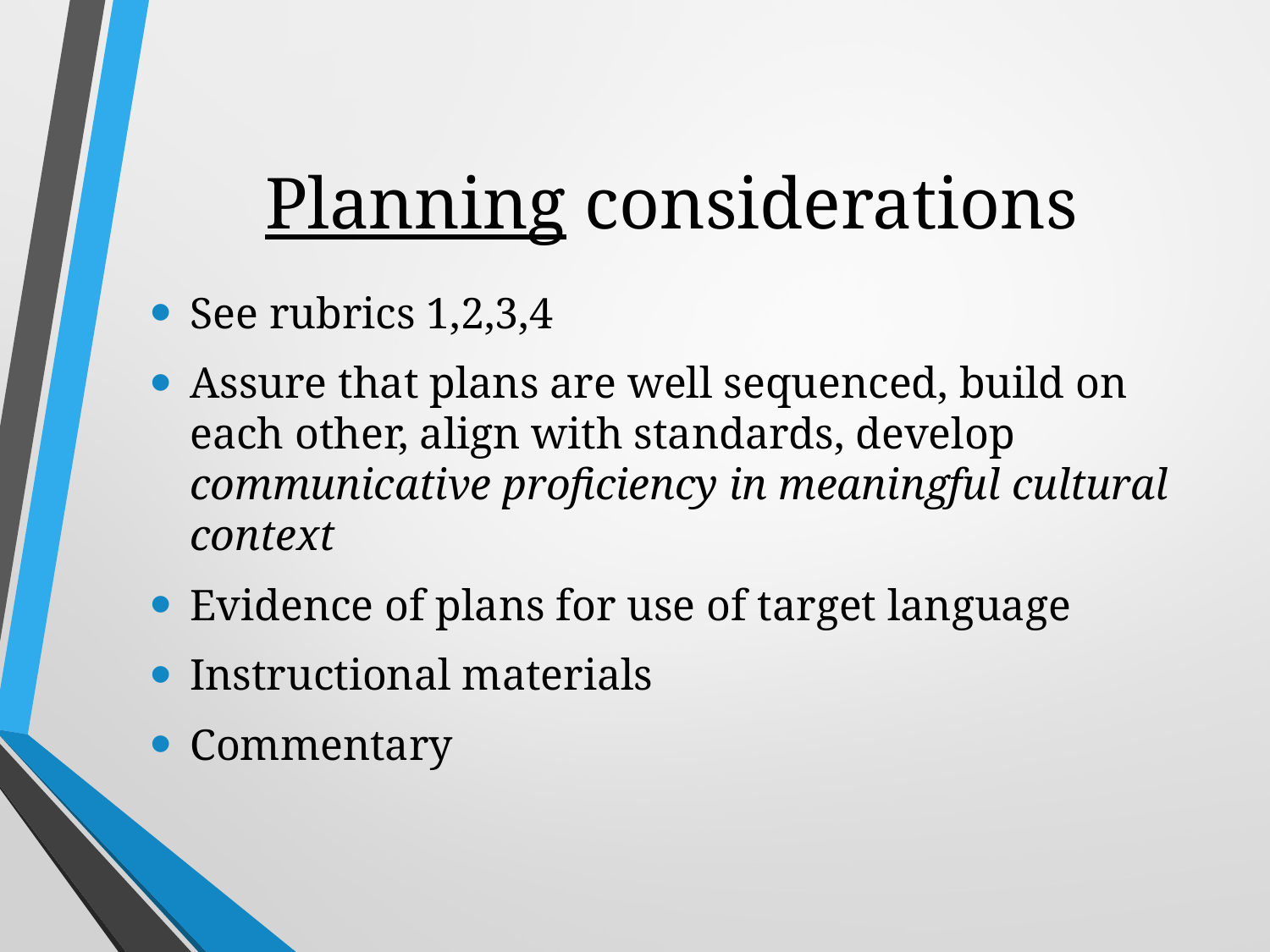

# Planning considerations
See rubrics 1,2,3,4
Assure that plans are well sequenced, build on each other, align with standards, develop communicative proficiency in meaningful cultural context
Evidence of plans for use of target language
Instructional materials
Commentary